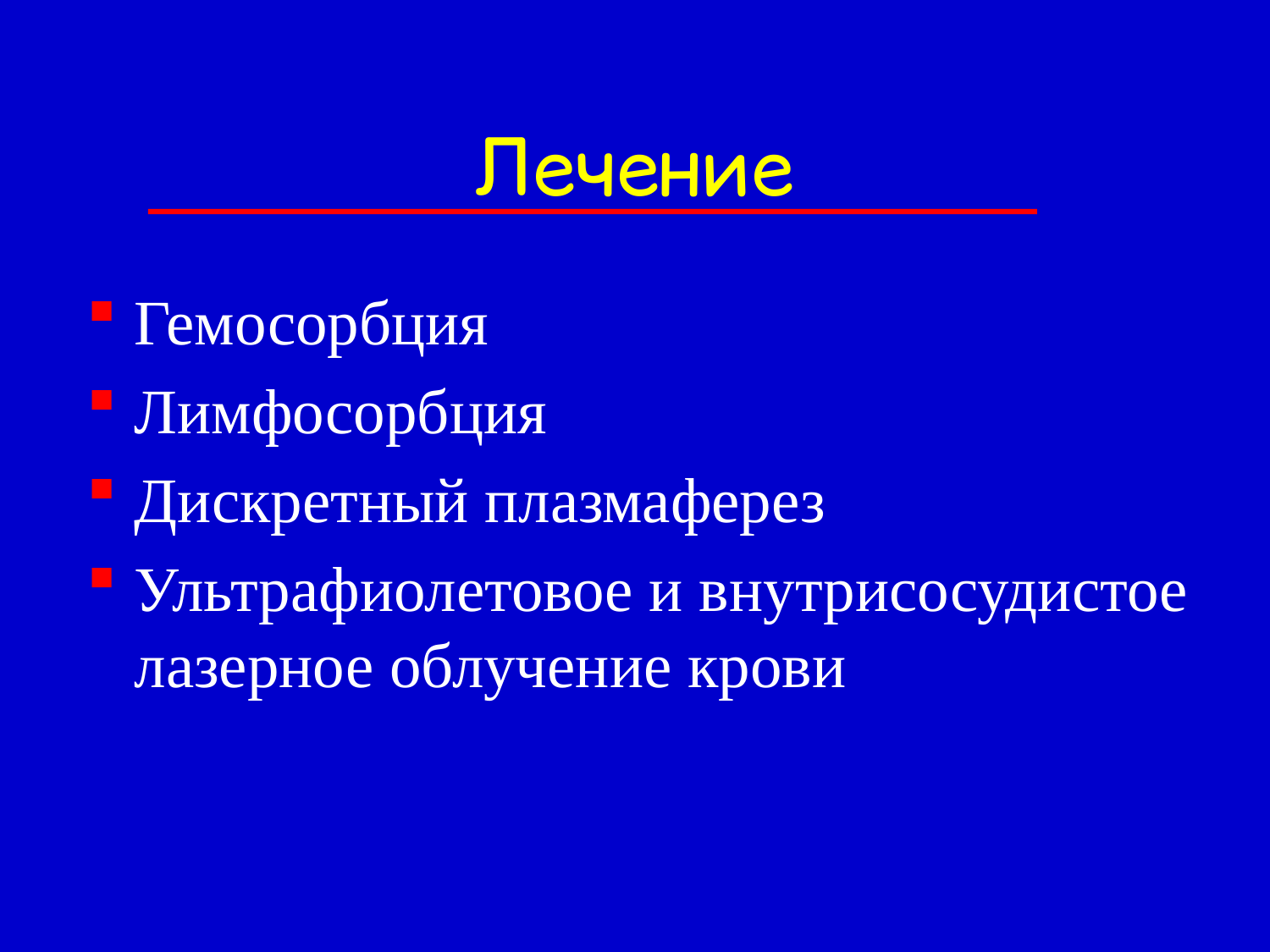

# Лечение

Гемосорбция
Лимфосорбция
Дискретный плазмаферез
Ультрафиолетовое и внутрисосудистое лазерное облучение крови